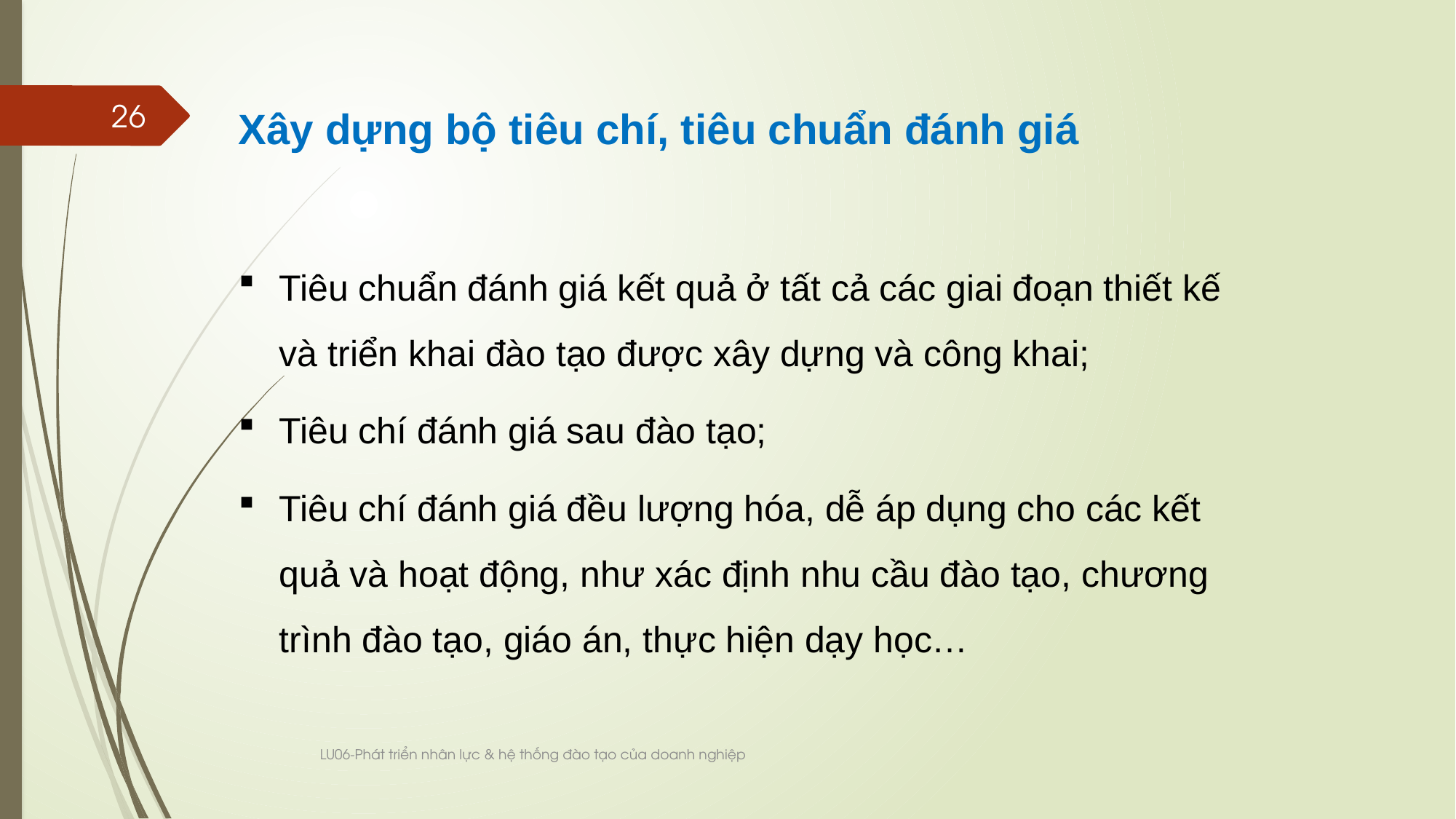

Xây dựng bộ tiêu chí, tiêu chuẩn đánh giá

Tiêu chuẩn đánh giá kết quả ở tất cả các giai đoạn thiết kế và triển khai đào tạo được xây dựng và công khai;
Tiêu chí đánh giá sau đào tạo;
Tiêu chí đánh giá đều lượng hóa, dễ áp dụng cho các kết quả và hoạt động, như xác định nhu cầu đào tạo, chương trình đào tạo, giáo án, thực hiện dạy học…
26
LU06-Phát triển nhân lực & hệ thống đào tạo của doanh nghiệp